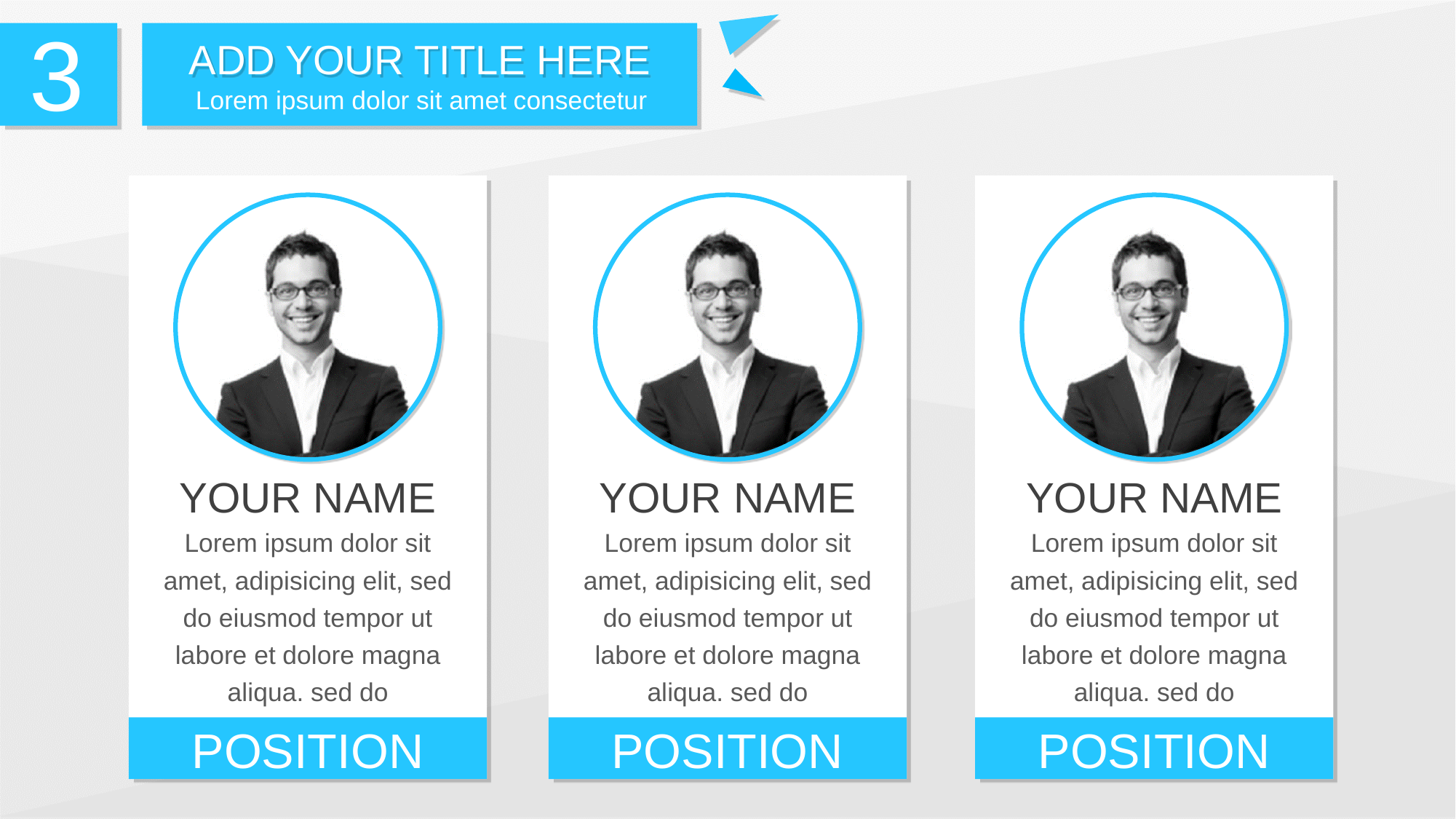

3

ADD YOUR TITLE HERE

Lorem ipsum dolor sit amet consectetur

YOUR NAME
YOUR NAME
YOUR NAME
Lorem ipsum dolor sit amet, adipisicing elit, sed do eiusmod tempor ut labore et dolore magna aliqua. sed do
Lorem ipsum dolor sit amet, adipisicing elit, sed do eiusmod tempor ut labore et dolore magna aliqua. sed do
Lorem ipsum dolor sit amet, adipisicing elit, sed do eiusmod tempor ut labore et dolore magna aliqua. sed do
POSITION
POSITION
POSITION